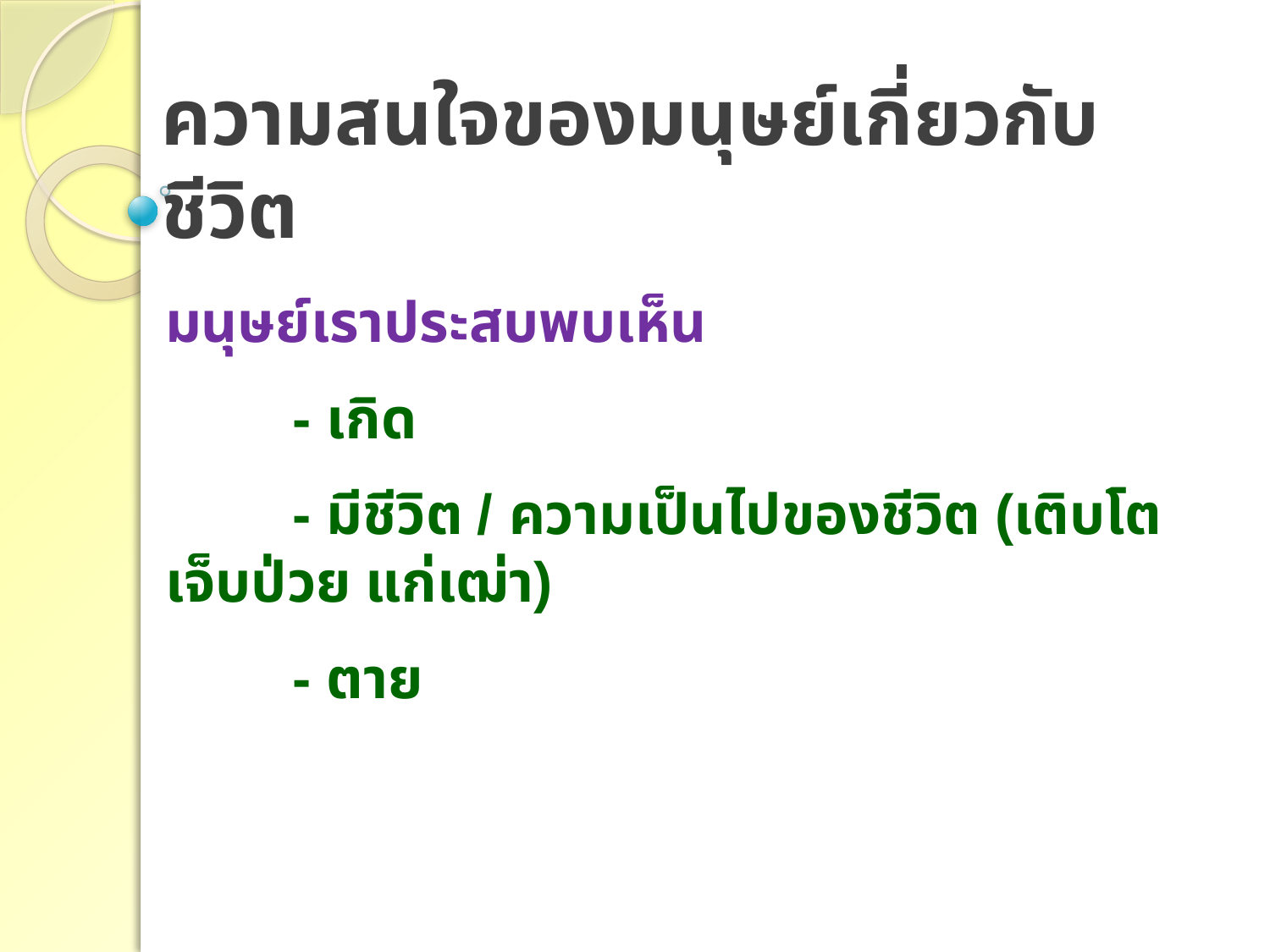

# ความสนใจของมนุษย์เกี่ยวกับชีวิต
มนุษย์เราประสบพบเห็น
	- เกิด
	- มีชีวิต / ความเป็นไปของชีวิต (เติบโต เจ็บป่วย แก่เฒ่า)
	- ตาย